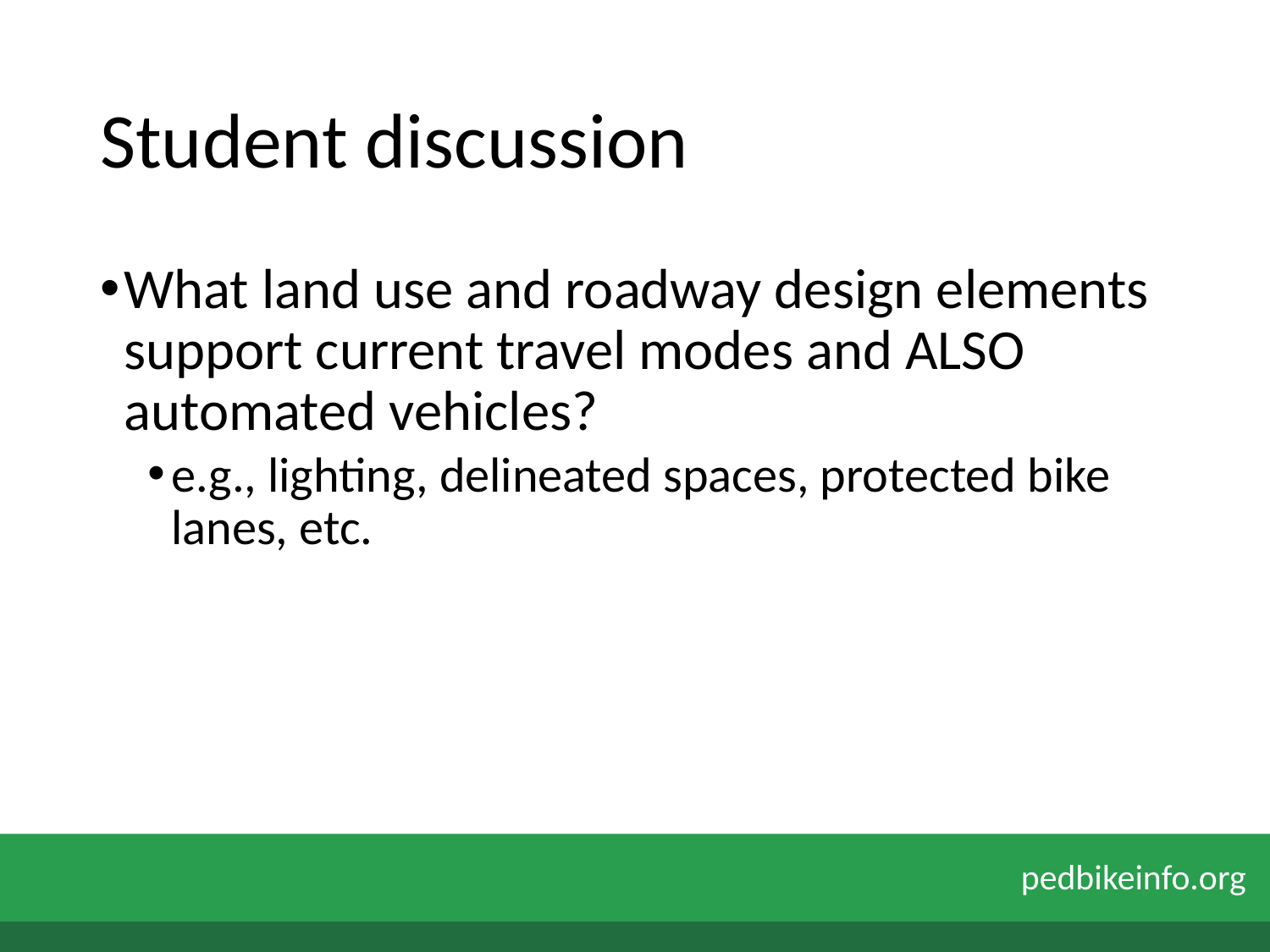

# Student discussion
What land use and roadway design elements support current travel modes and ALSO automated vehicles?
e.g., lighting, delineated spaces, protected bike lanes, etc.